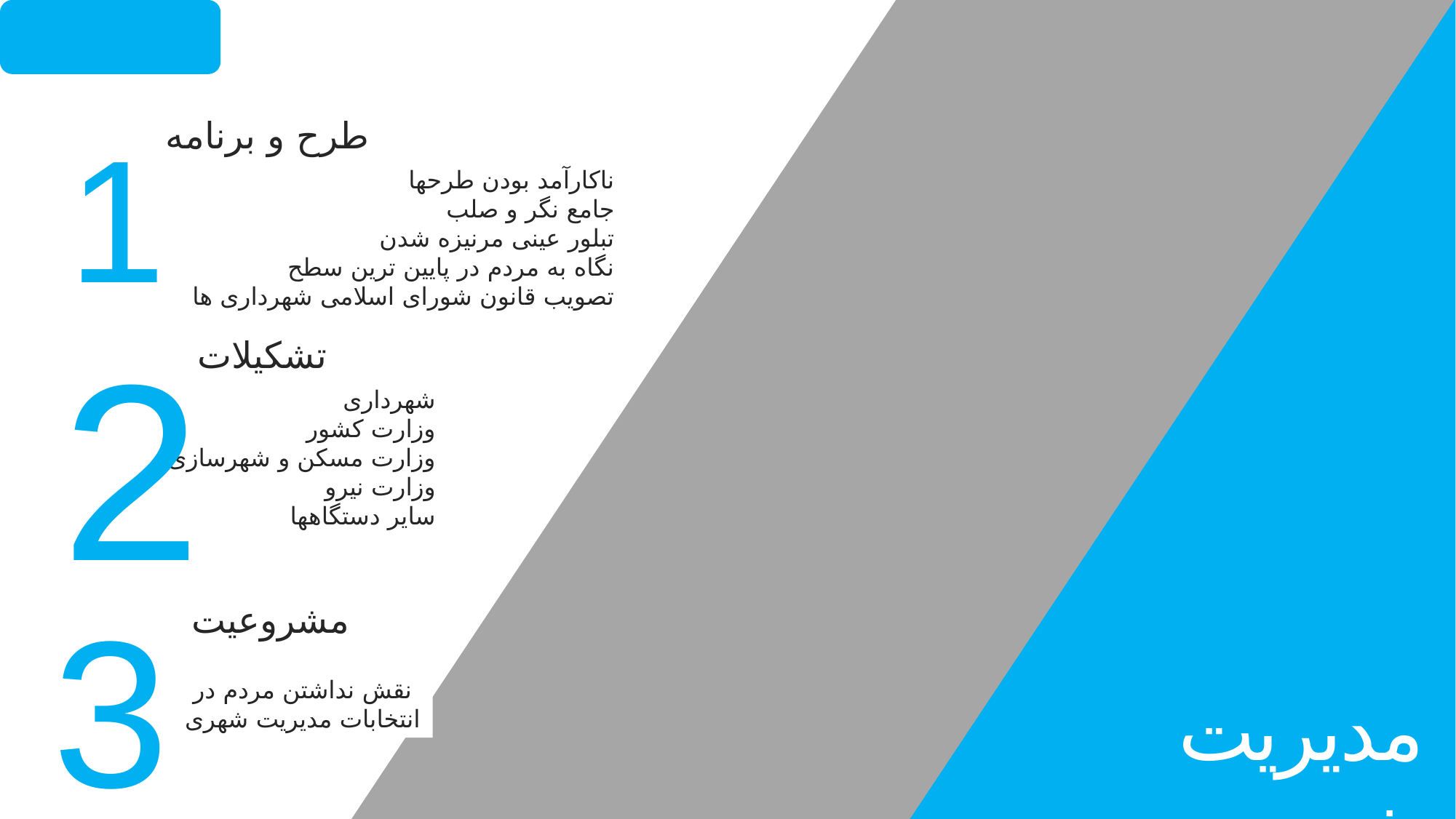

08
1
طرح و برنامه

ناکارآمد بودن طرحها
جامع نگر و صلب
تبلور عینی مرنیزه شدن
نگاه به مردم در پایین ترین سطح
تصویب قانون شورای اسلامی شهرداری ها
2
تشکیلات
شهرداری
وزارت کشور
وزارت مسکن و شهرسازی
وزارت نیرو
سایر دستگاهها
3
مشروعیت
نقش نداشتن مردم در انتخابات مدیریت شهری
مدیریت شهری